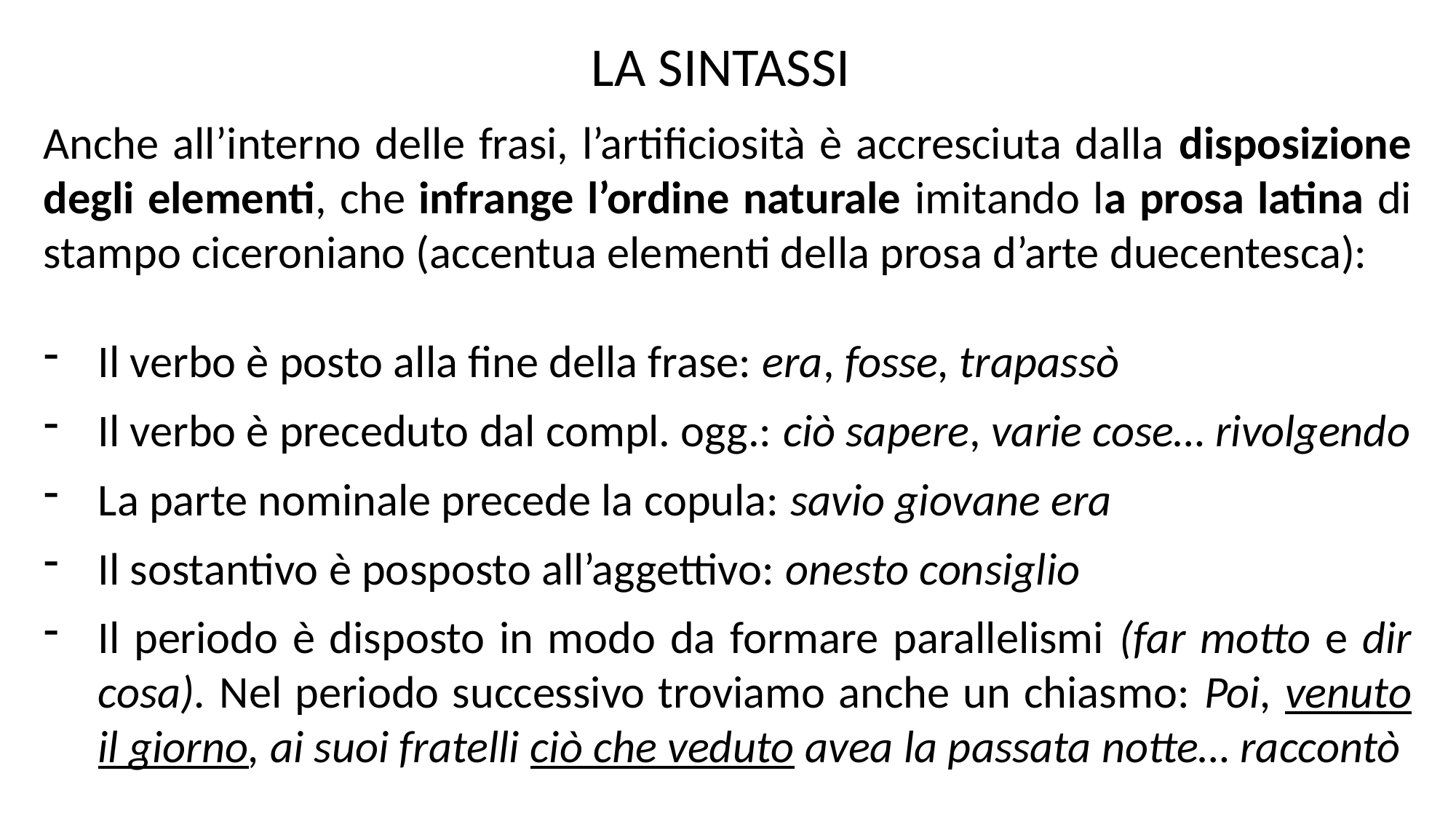

LA SINTASSI
Anche all’interno delle frasi, l’artificiosità è accresciuta dalla disposizione degli elementi, che infrange l’ordine naturale imitando la prosa latina di stampo ciceroniano (accentua elementi della prosa d’arte duecentesca):

Il verbo è posto alla fine della frase: era, fosse, trapassò

Il verbo è preceduto dal compl. ogg.: ciò sapere, varie cose… rivolgendo

La parte nominale precede la copula: savio giovane era

Il sostantivo è posposto all’aggettivo: onesto consiglio

Il periodo è disposto in modo da formare parallelismi (far motto e dir cosa). Nel periodo successivo troviamo anche un chiasmo: Poi, venuto il giorno, ai suoi fratelli ciò che veduto avea la passata notte… raccontò